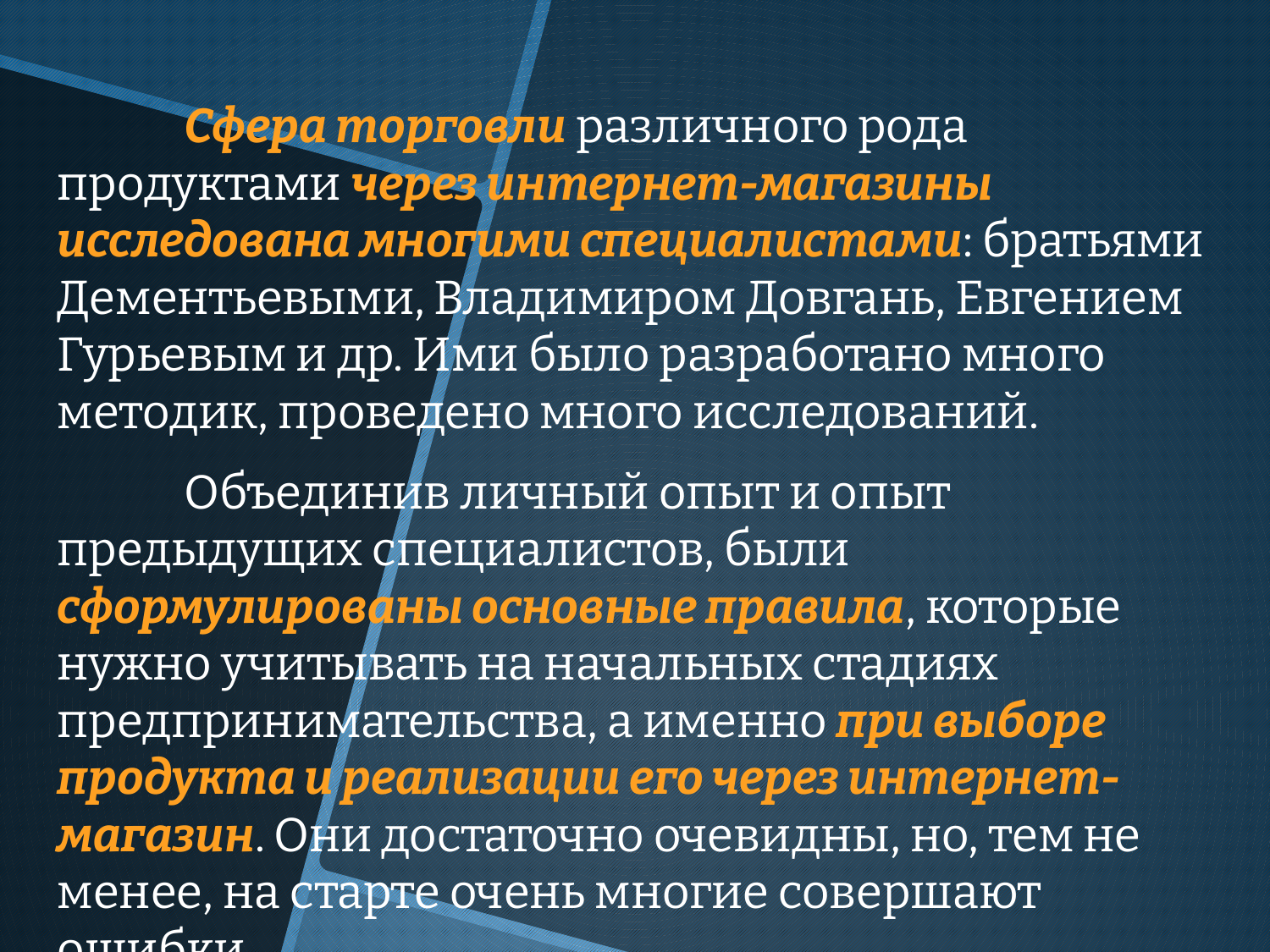

Сфера торговли различного рода продуктами через интернет-магазины исследована многими специалистами: братьями Дементьевыми, Владимиром Довгань, Евгением Гурьевым и др. Ими было разработано много методик, проведено много исследований.
	Объединив личный опыт и опыт предыдущих специалистов, были сформулированы основные правила, которые нужно учитывать на начальных стадиях предпринимательства, а именно при выборе продукта и реализации его через интернет-магазин. Они достаточно очевидны, но, тем не менее, на старте очень многие совершают ошибки.